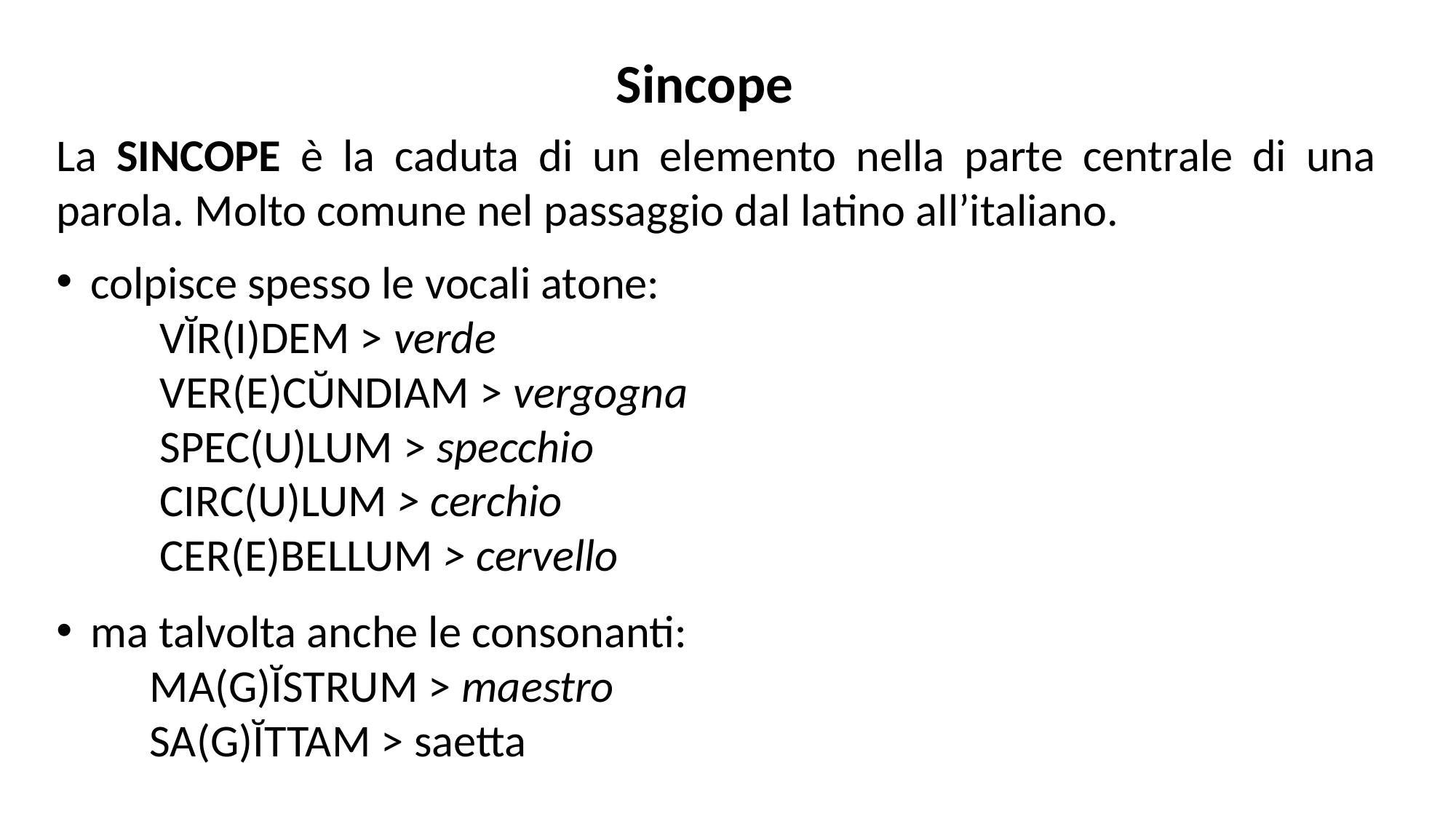

Sincope
La SINCOPE è la caduta di un elemento nella parte centrale di una parola. Molto comune nel passaggio dal latino all’italiano.

colpisce spesso le vocali atone:
          VĬR(I)DEM > verde
          VER(E)CŬNDIAM > vergogna
          SPEC(U)LUM > specchio
          CIRC(U)LUM > cerchio
          CER(E)BELLUM > cervello

ma talvolta anche le consonanti:
         MA(G)ĬSTRUM > maestro
         SA(G)ĬTTAM > saetta